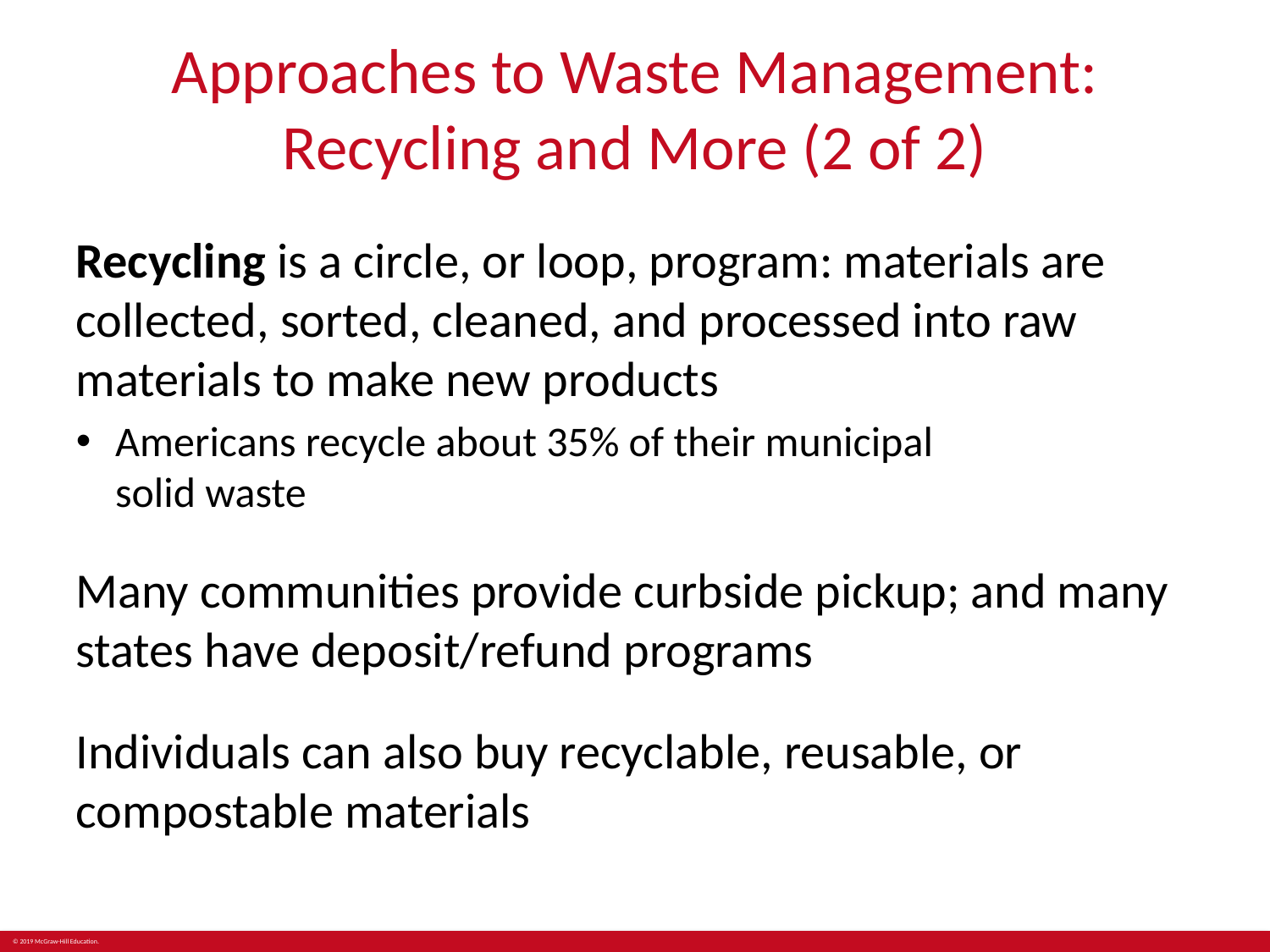

# Approaches to Waste Management: Recycling and More (2 of 2)
Recycling is a circle, or loop, program: materials are collected, sorted, cleaned, and processed into raw materials to make new products
Americans recycle about 35% of their municipal
solid waste
Many communities provide curbside pickup; and many states have deposit/refund programs
Individuals can also buy recyclable, reusable, or compostable materials